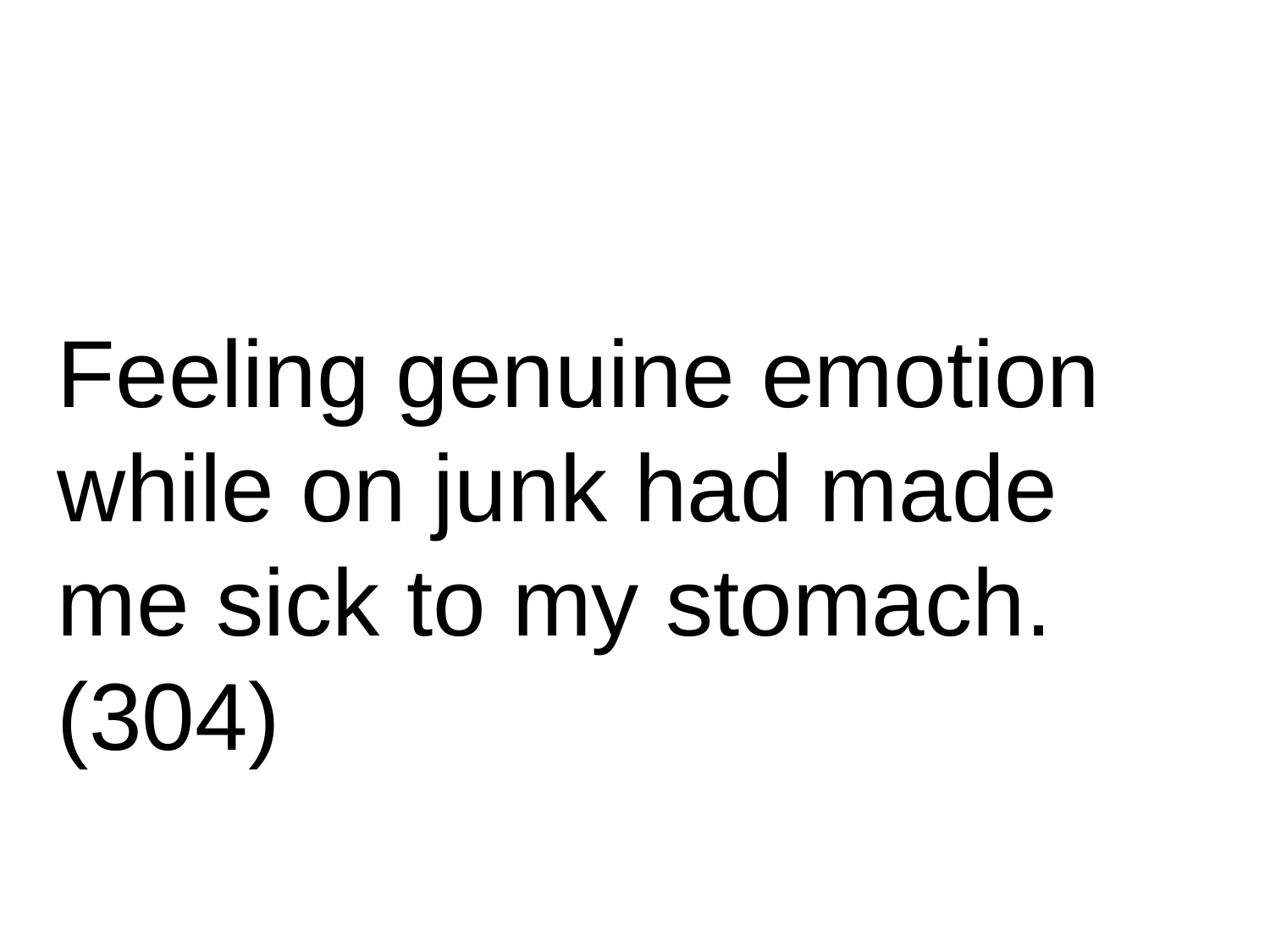

Feeling genuine emotion while on junk had made me sick to my stomach. (304)